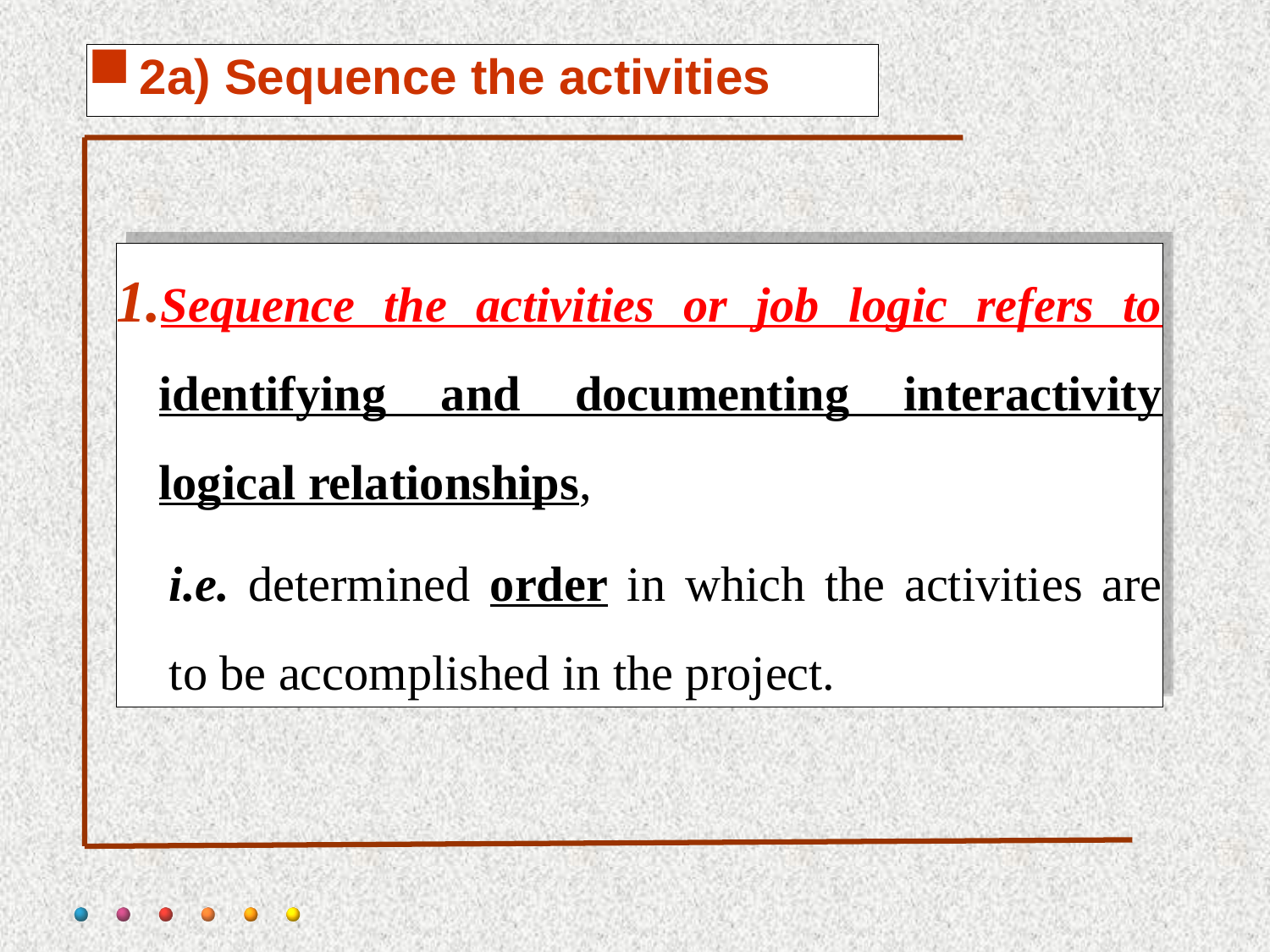

# 2a) Sequence the activities
Sequence the activities or job logic refers to identifying and documenting interactivity logical relationships,
i.e. determined order in which the activities are to be accomplished in the project.